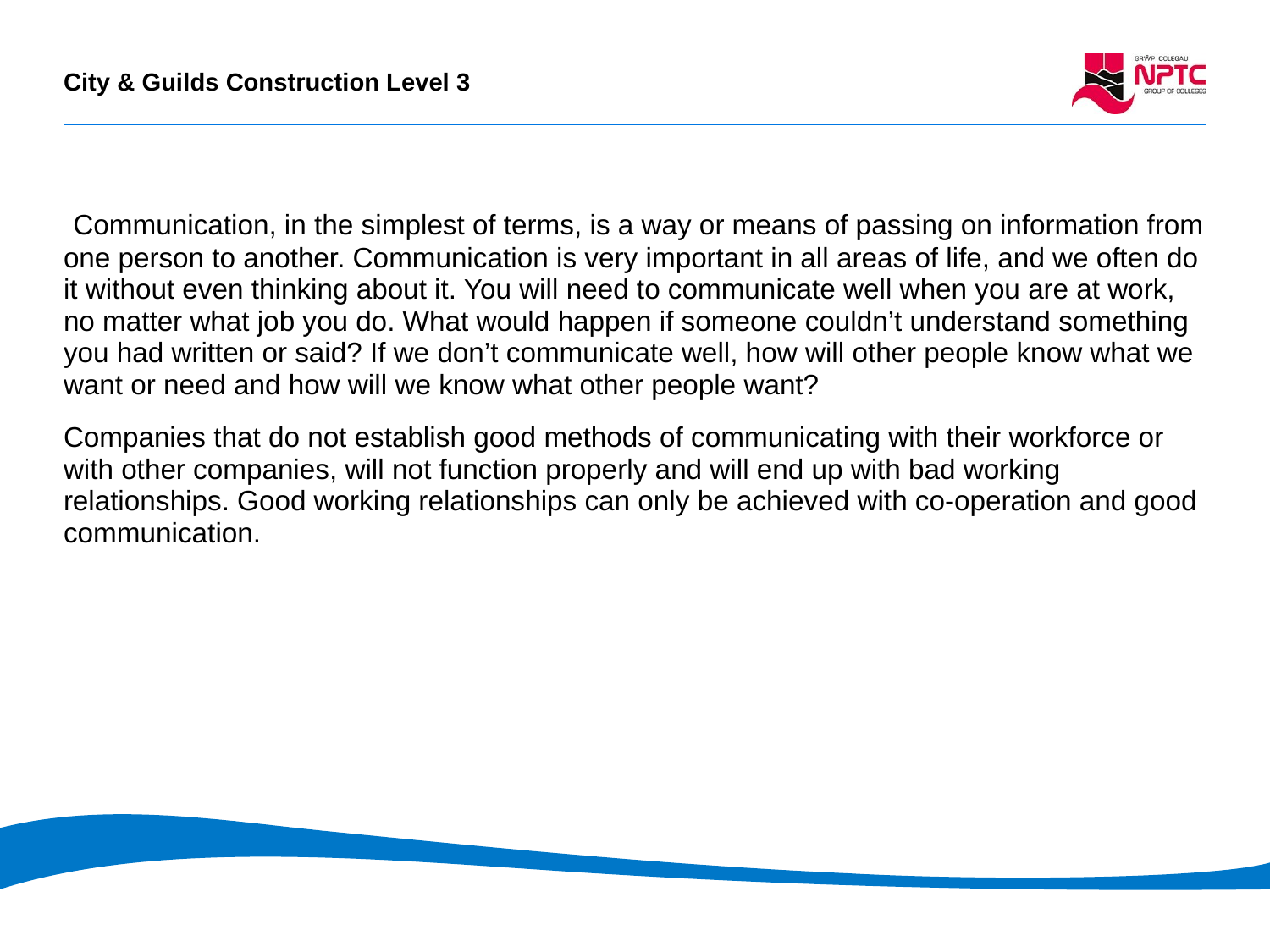

Communication, in the simplest of terms, is a way or means of passing on information from one person to another. Communication is very important in all areas of life, and we often do it without even thinking about it. You will need to communicate well when you are at work, no matter what job you do. What would happen if someone couldn’t understand something you had written or said? If we don’t communicate well, how will other people know what we want or need and how will we know what other people want?
Companies that do not establish good methods of communicating with their workforce or with other companies, will not function properly and will end up with bad working relationships. Good working relationships can only be achieved with co-operation and good communication.